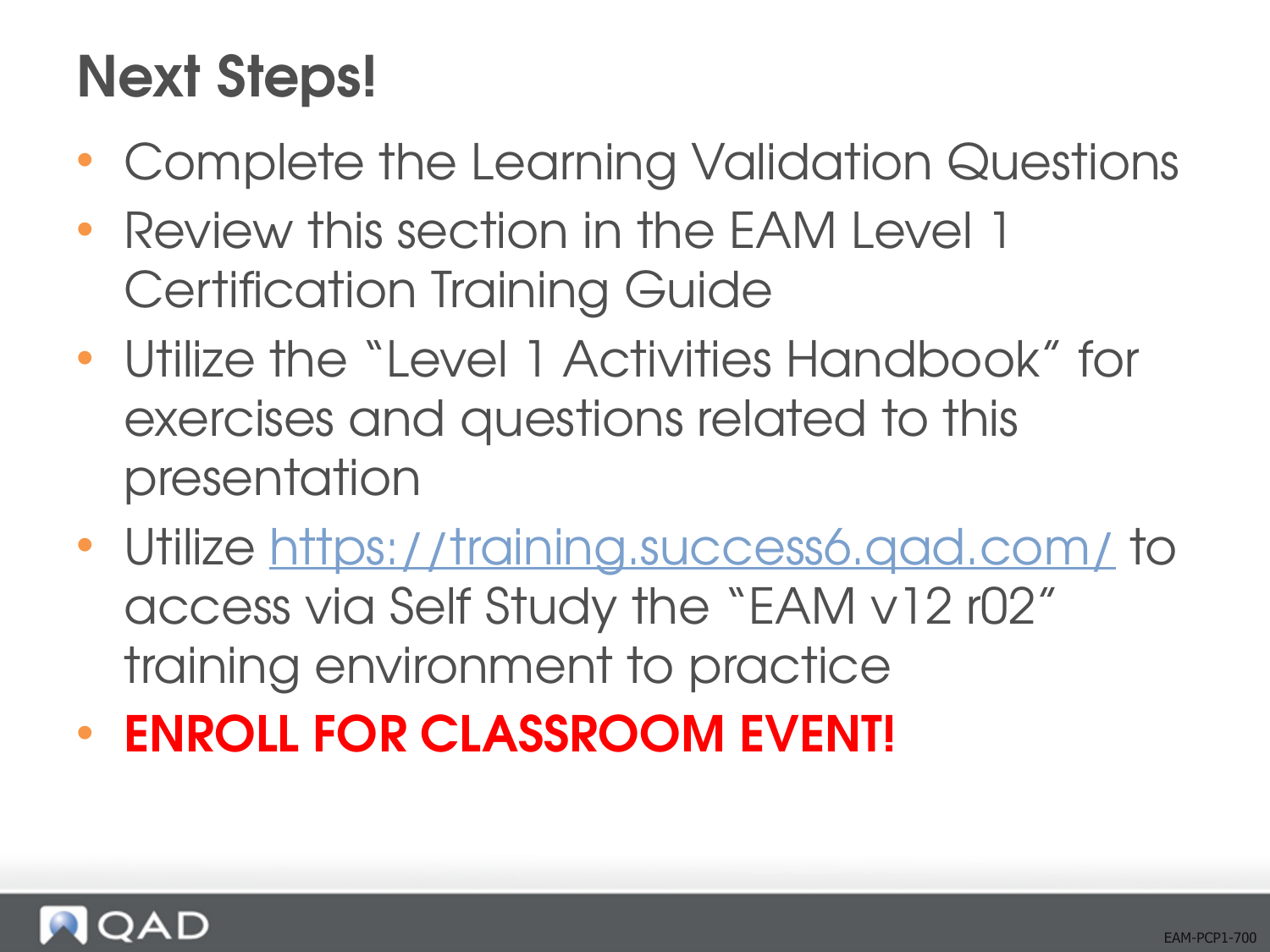

# Next Steps!
Complete the Learning Validation Questions
Review this section in the EAM Level 1 Certification Training Guide
Utilize the “Level 1 Activities Handbook” for exercises and questions related to this presentation
Utilize https://training.success6.qad.com/ to access via Self Study the “EAM v12 r02” training environment to practice
ENROLL FOR CLASSROOM EVENT!
EAM-PCP1-700